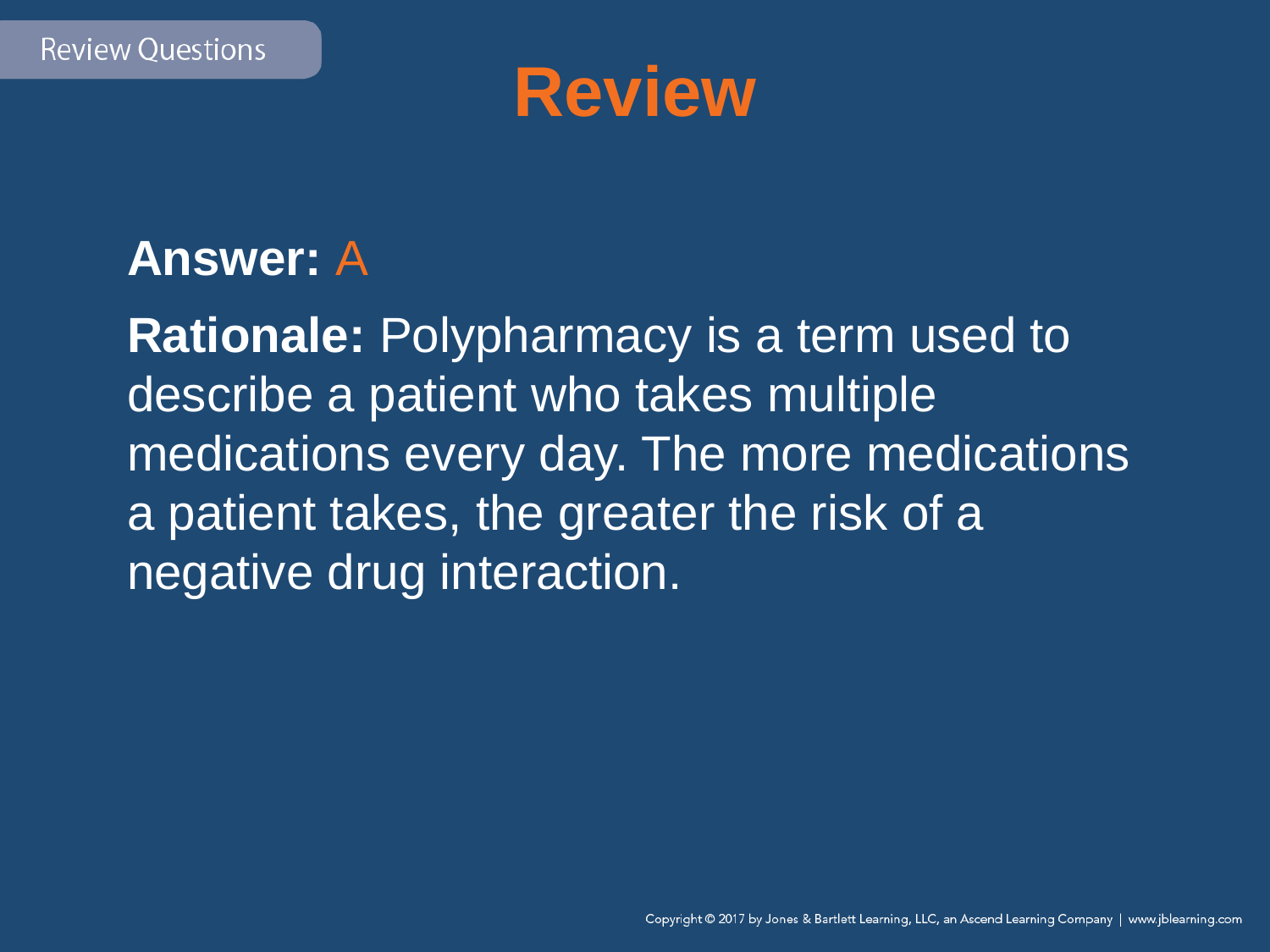

# Review
Answer: A
Rationale: Polypharmacy is a term used to describe a patient who takes multiple medications every day. The more medications a patient takes, the greater the risk of a negative drug interaction.